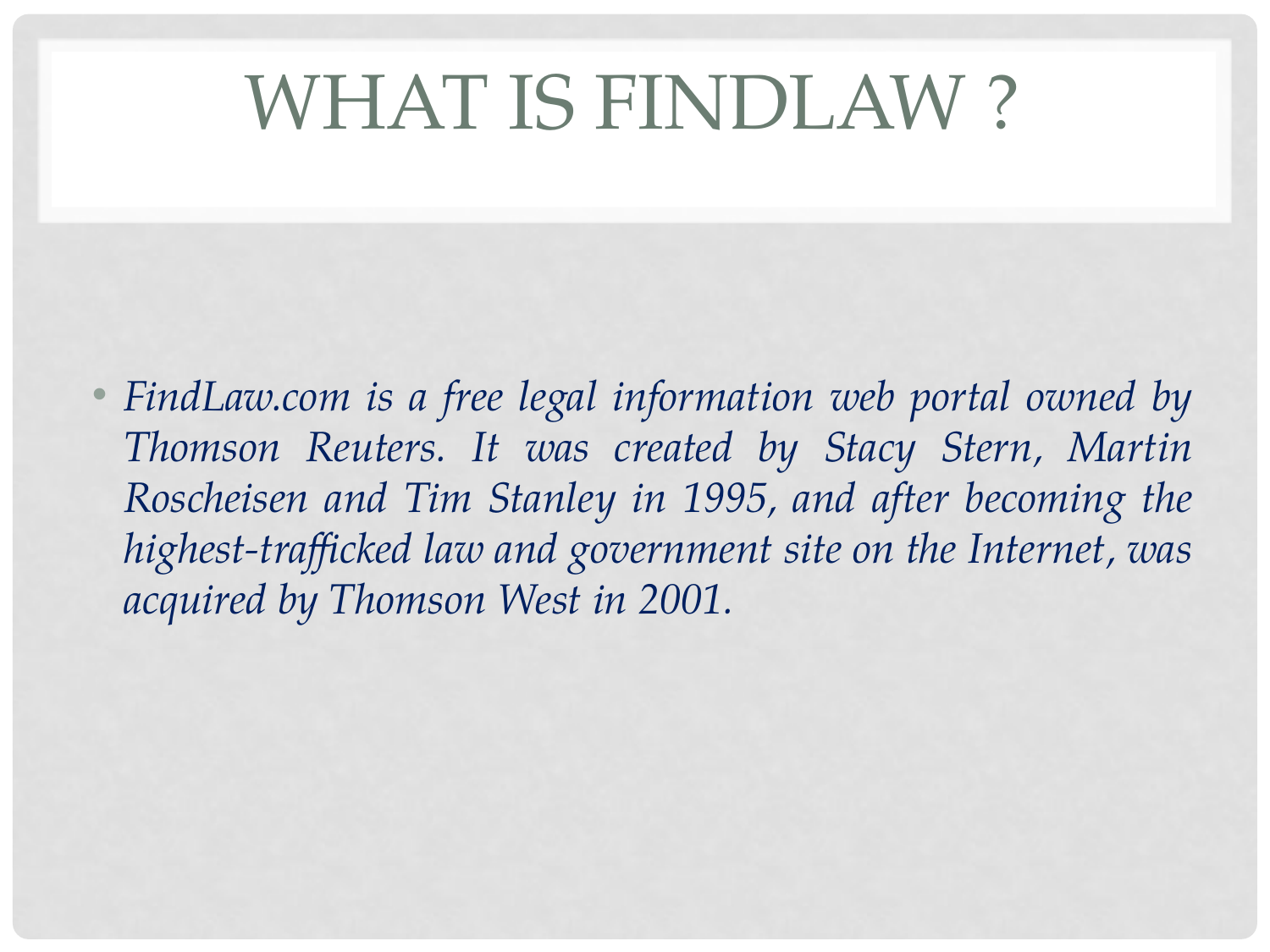

# What is Findlaw ?

FindLaw.com is a free legal information web portal owned by Thomson Reuters. It was created by Stacy Stern, Martin Roscheisen and Tim Stanley in 1995, and after becoming the highest-trafficked law and government site on the Internet, was acquired by Thomson West in 2001.